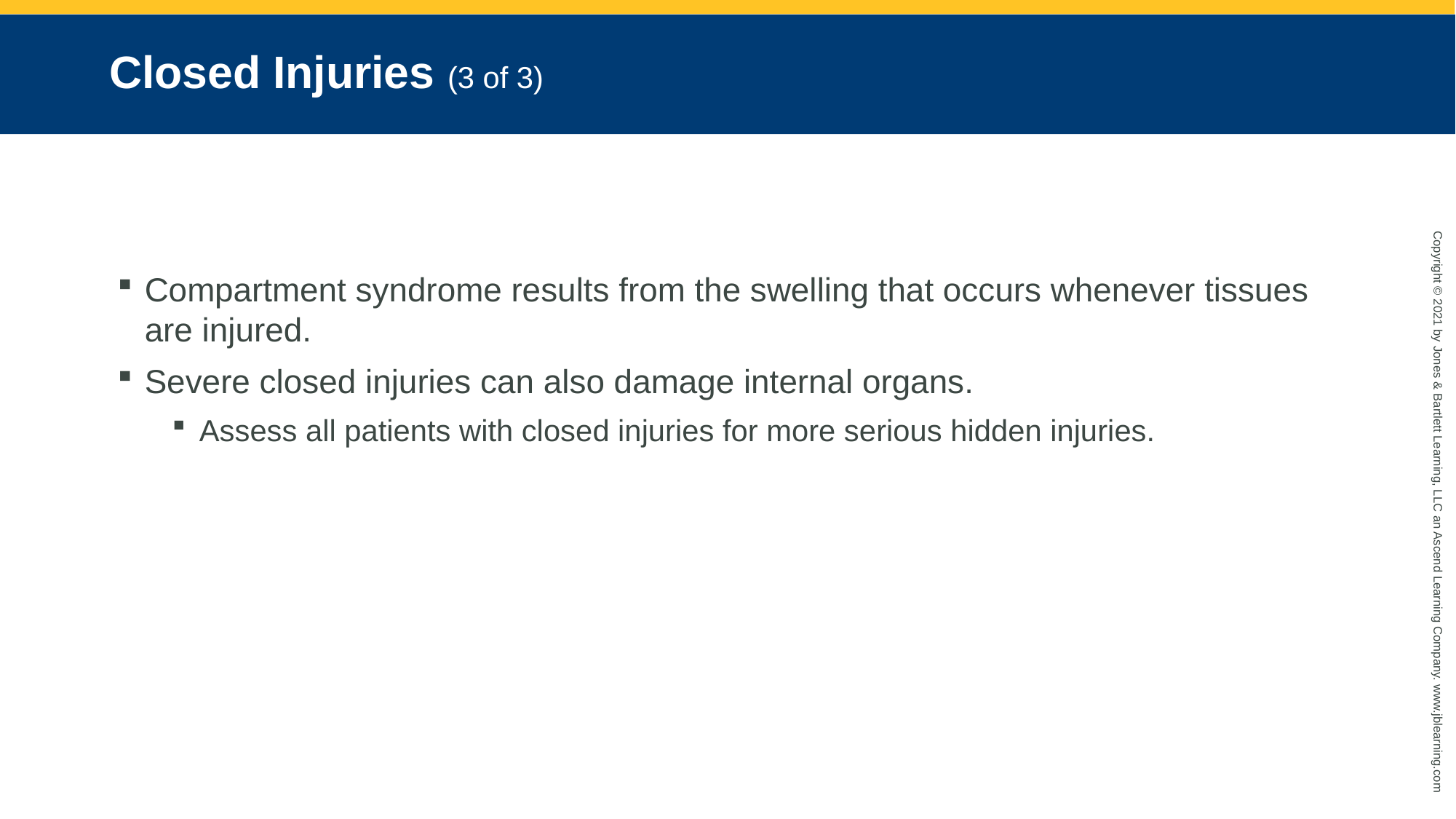

# Closed Injuries (3 of 3)
Compartment syndrome results from the swelling that occurs whenever tissues are injured.
Severe closed injuries can also damage internal organs.
Assess all patients with closed injuries for more serious hidden injuries.